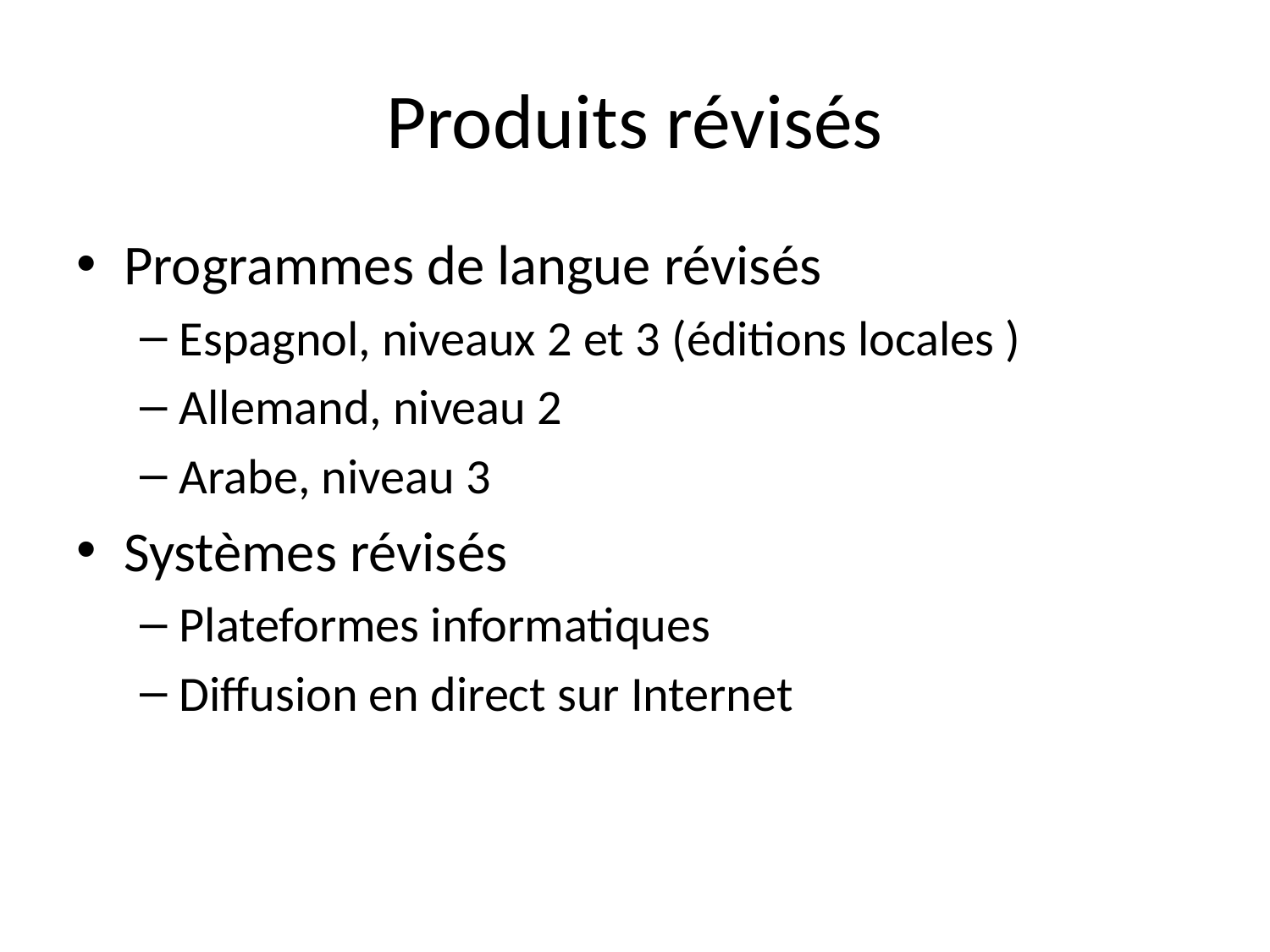

# Produits révisés
Programmes de langue révisés
Espagnol, niveaux 2 et 3 (éditions locales )
Allemand, niveau 2
Arabe, niveau 3
Systèmes révisés
Plateformes informatiques
Diffusion en direct sur Internet